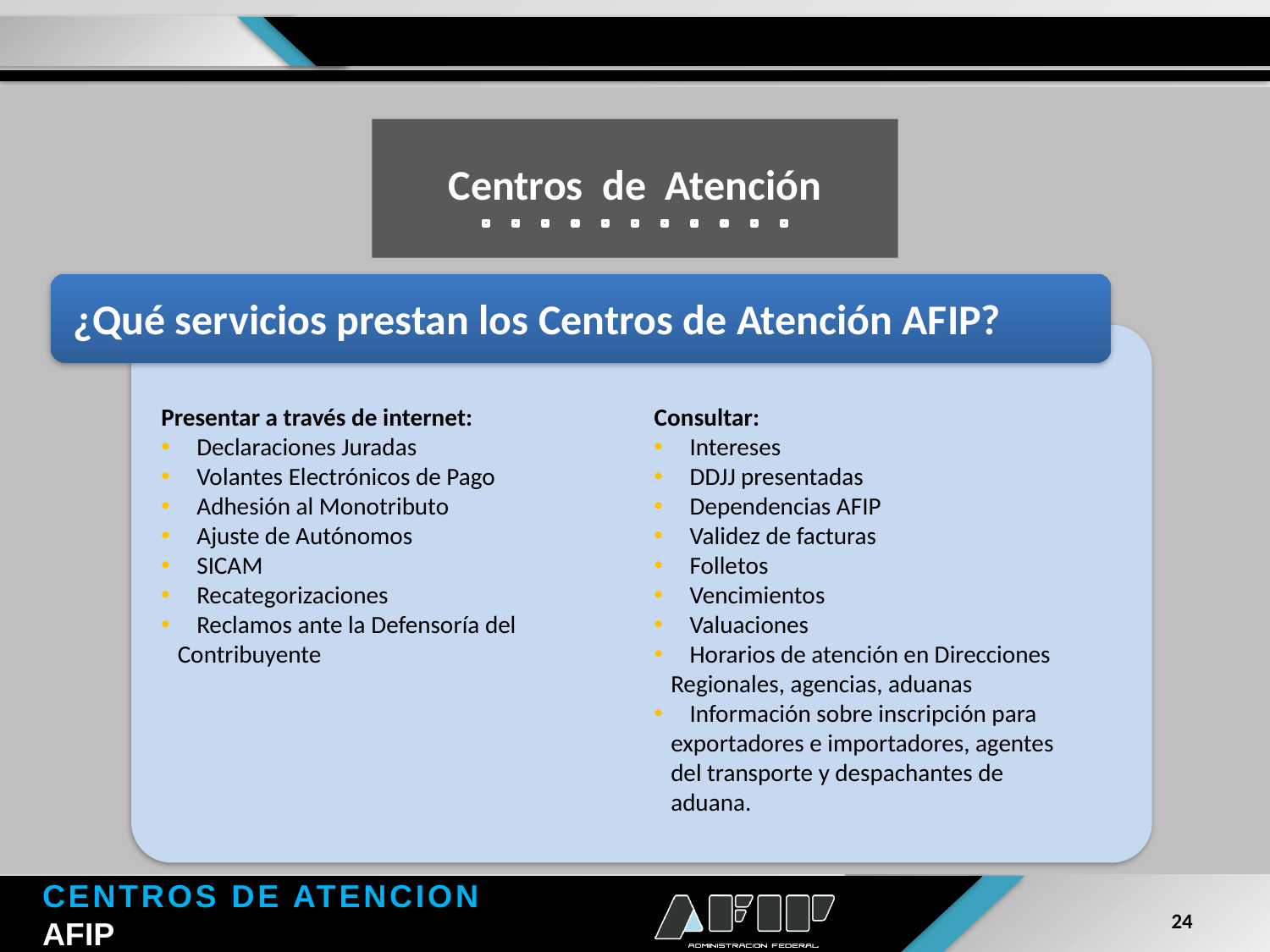

Centros  de  Atención

¿Qué servicios prestan los Centros de Atención AFIP?

Presentar a través de internet:
 Declaraciones Juradas
 Volantes Electrónicos de Pago
 Adhesión al Monotributo
 Ajuste de Autónomos
 SICAM
 Recategorizaciones
 Reclamos ante la Defensoría del
   Contribuyente

Consultar:
 Intereses
 DDJJ presentadas
 Dependencias AFIP
 Validez de facturas
 Folletos
 Vencimientos
 Valuaciones
 Horarios de atención en Direcciones
   Regionales, agencias, aduanas
 Información sobre inscripción para
   exportadores e importadores, agentes
   del transporte y despachantes de
   aduana.
CENTROS DE ATENCION
AFIP

24